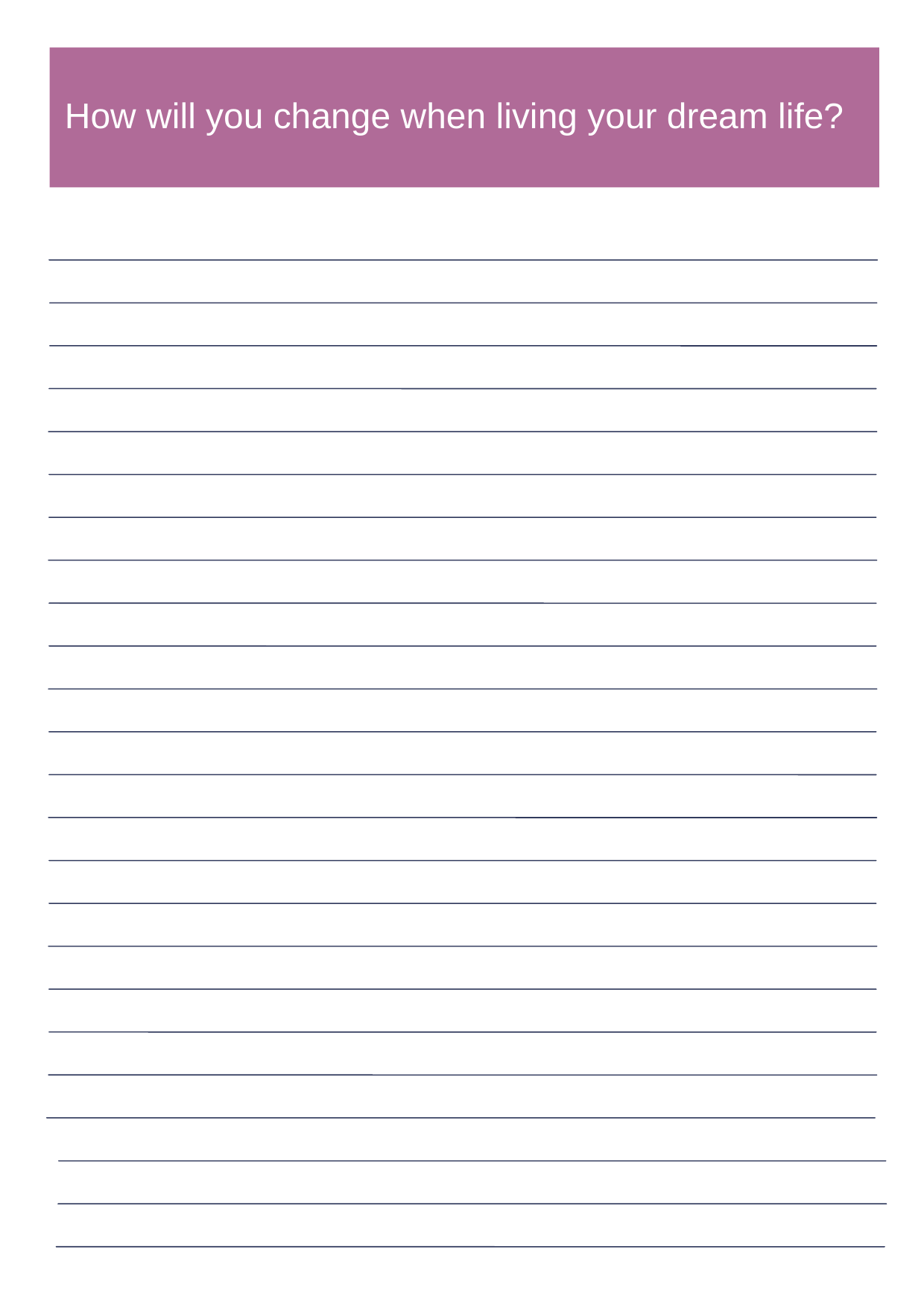

How will you change when living your dream life?